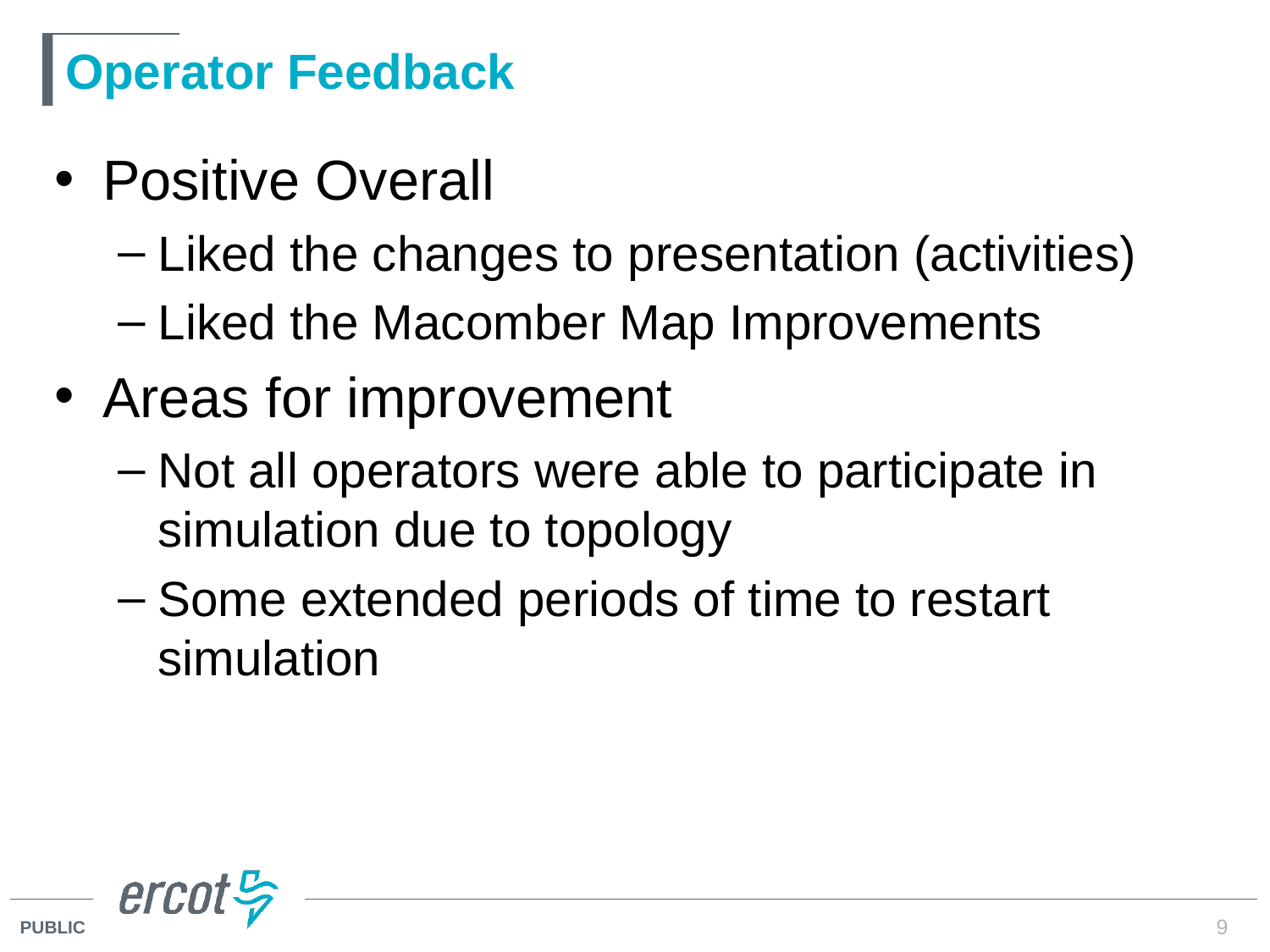

# Operator Feedback
Positive Overall
Liked the changes to presentation (activities)
Liked the Macomber Map Improvements
Areas for improvement
Not all operators were able to participate in simulation due to topology
Some extended periods of time to restart simulation
9